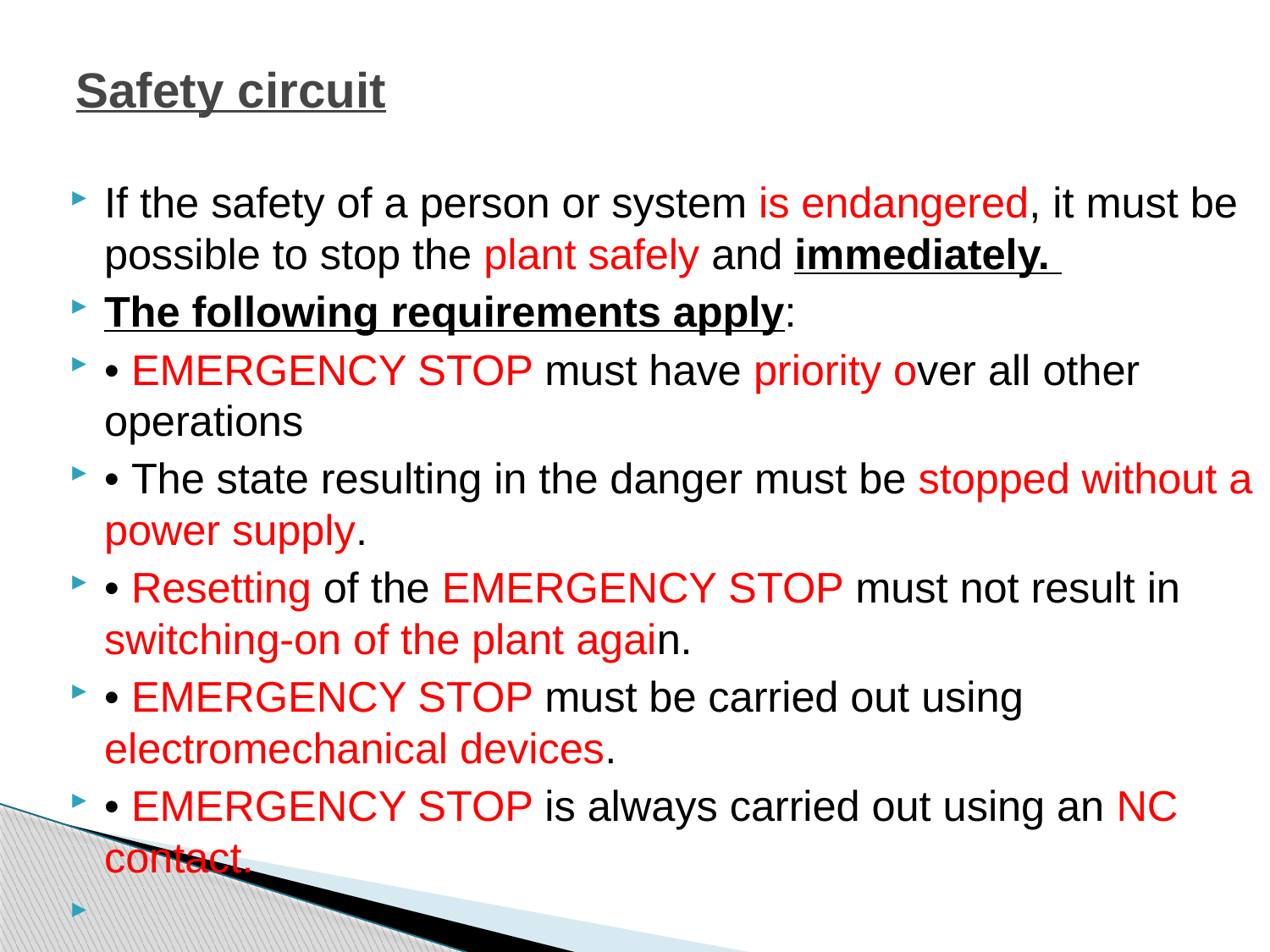

# Safety circuit
If the safety of a person or system is endangered, it must be possible to stop the plant safely and immediately.
The following requirements apply:
• EMERGENCY STOP must have priority over all other operations
• The state resulting in the danger must be stopped without a power supply.
• Resetting of the EMERGENCY STOP must not result in switching-on of the plant again.
• EMERGENCY STOP must be carried out using electromechanical devices.
• EMERGENCY STOP is always carried out using an NC contact.